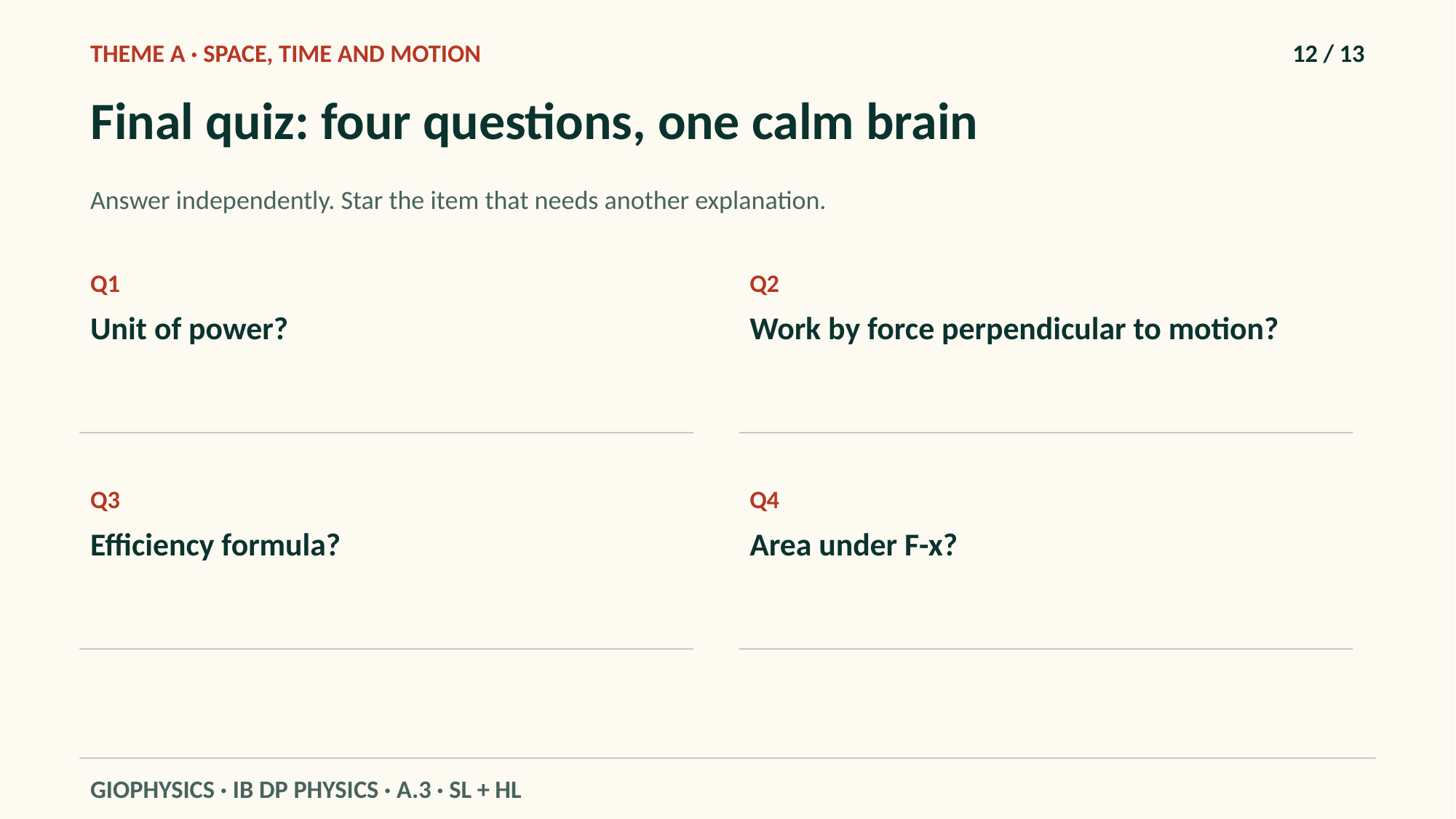

THEME A · SPACE, TIME AND MOTION
12 / 13
Final quiz: four questions, one calm brain
Answer independently. Star the item that needs another explanation.
Q1
Q2
Unit of power?
Work by force perpendicular to motion?

Q3
Q4
Efficiency formula?
Area under F-x?

GIOPHYSICS · IB DP PHYSICS · A.3 · SL + HL